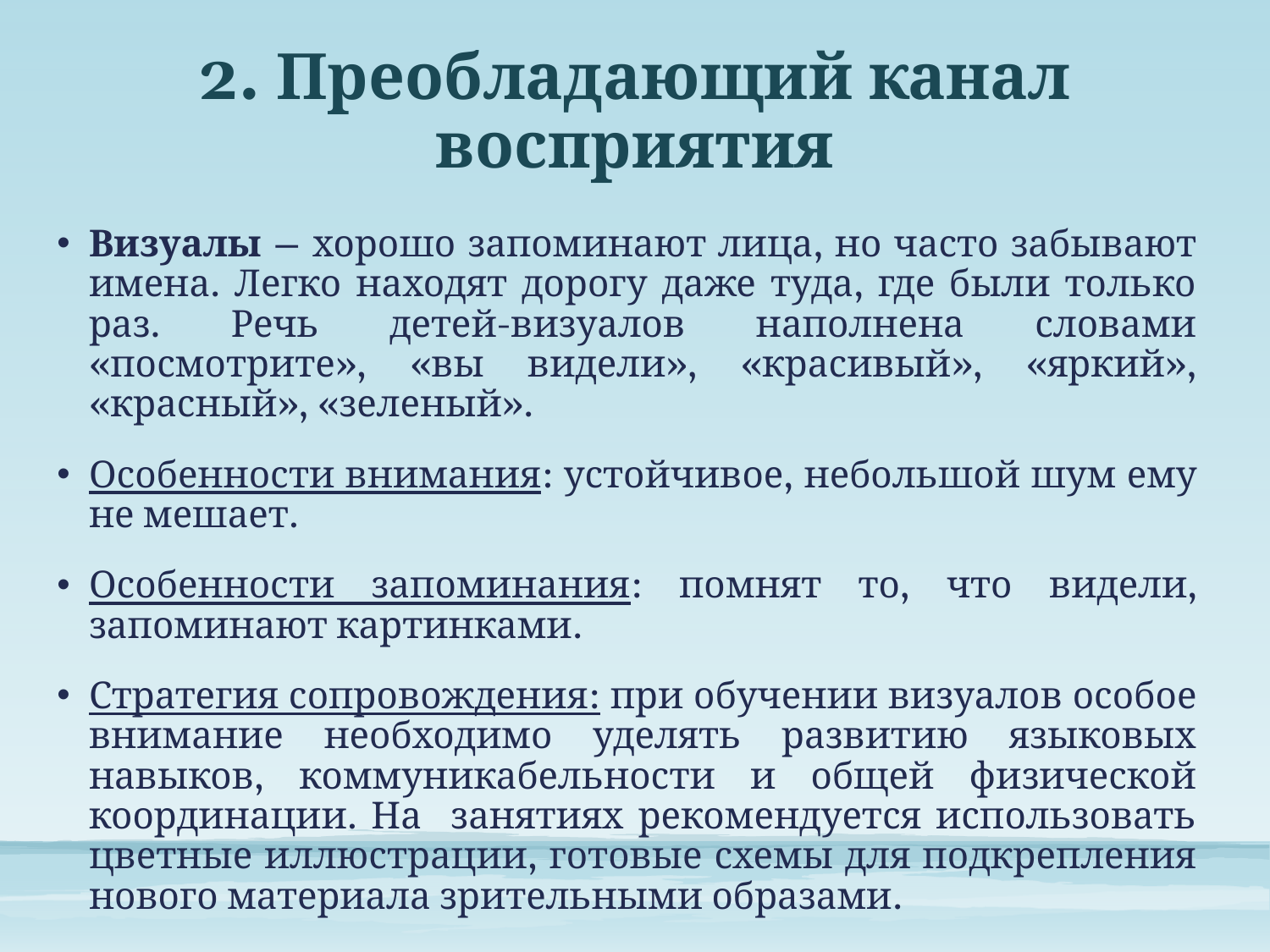

# 2. Преобладающий канал восприятия
Визуалы – хорошо запоминают лица, но часто забывают имена. Легко находят дорогу даже туда, где были только раз. Речь детей-визуалов наполнена словами «посмотрите», «вы видели», «красивый», «яркий», «красный», «зеленый».
Особенности внимания: устойчивое, небольшой шум ему не мешает.
Особенности запоминания: помнят то, что видели, запоминают картинками.
Стратегия сопровождения: при обучении визуалов особое внимание необходимо уделять развитию языковых навыков, коммуникабельности и общей физической координации. На  занятиях рекомендуется использовать цветные иллюстрации, готовые схемы для подкрепления нового материала зрительными образами.